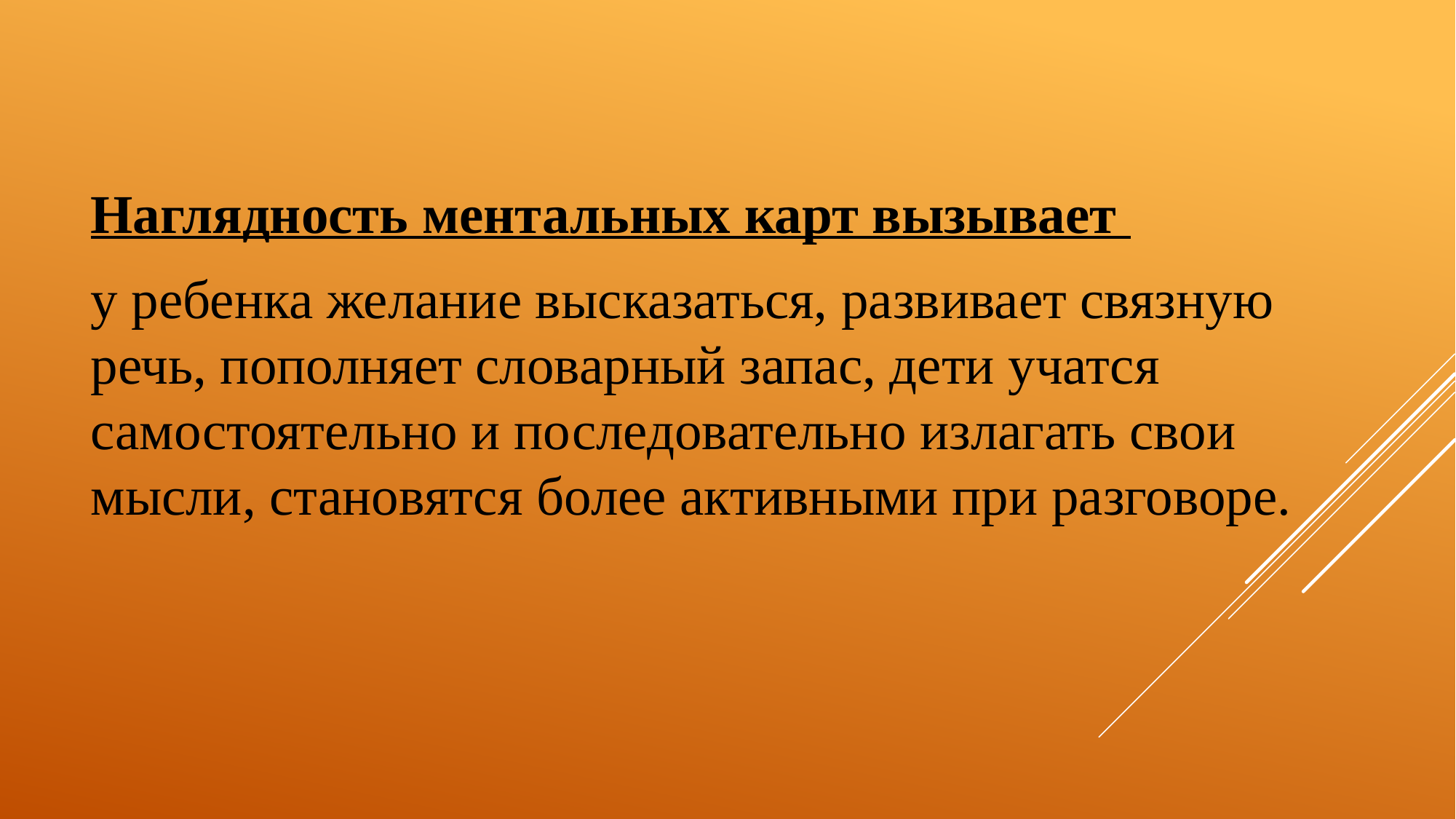

Наглядность ментальных карт вызывает
у ребенка желание высказаться, развивает связную речь, пополняет словарный запас, дети учатся самостоятельно и последовательно излагать свои мысли, становятся более активными при разговоре.